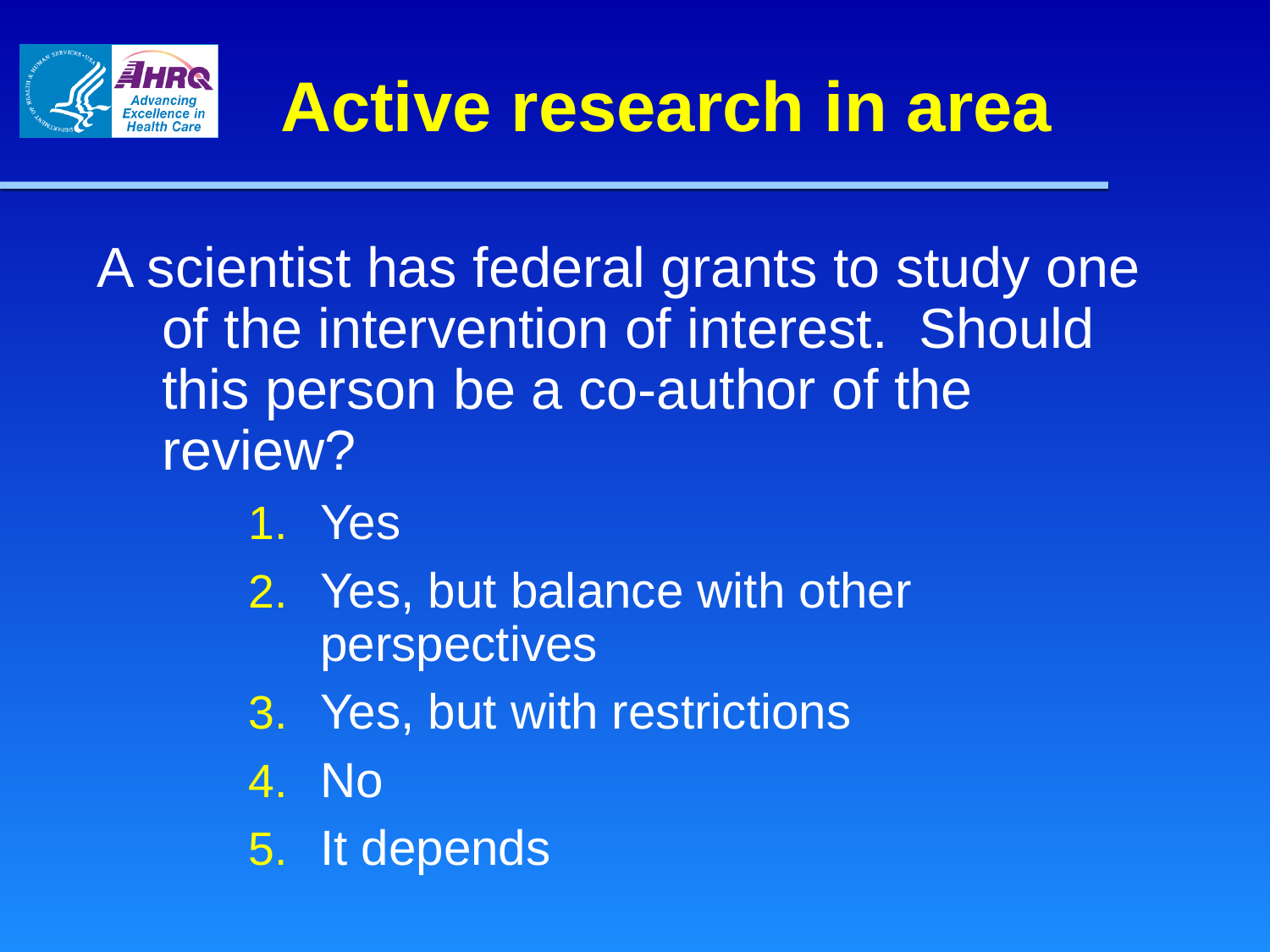

# Active research in area
A scientist has federal grants to study one of the intervention of interest.  Should this person be a co-author of the review?
Yes
Yes, but balance with other perspectives
Yes, but with restrictions
No
It depends